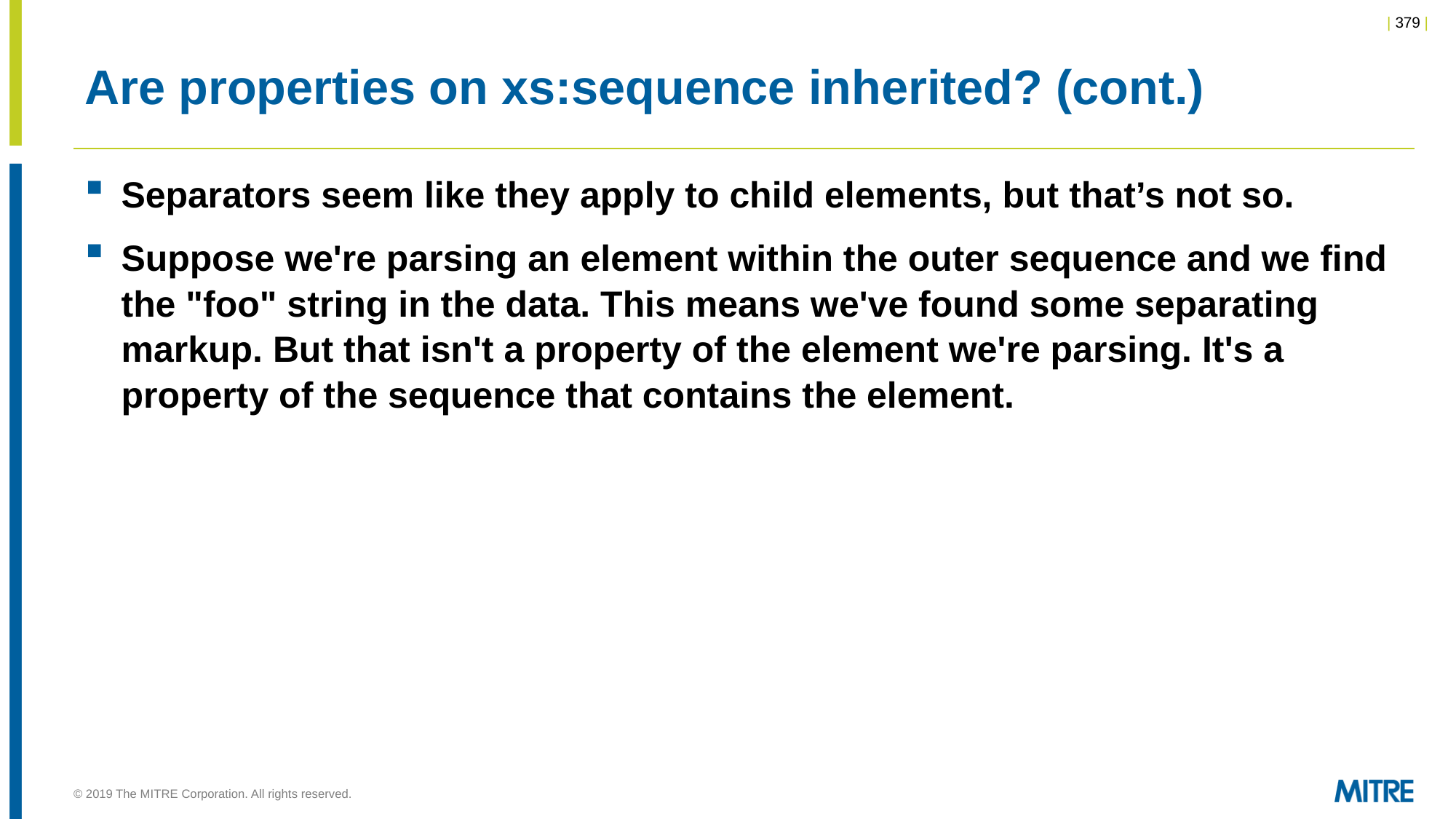

# Are properties on xs:sequence inherited? (cont.)
Separators seem like they apply to child elements, but that’s not so.
Suppose we're parsing an element within the outer sequence and we find the "foo" string in the data. This means we've found some separating markup. But that isn't a property of the element we're parsing. It's a property of the sequence that contains the element.
© 2019 The MITRE Corporation. All rights reserved.